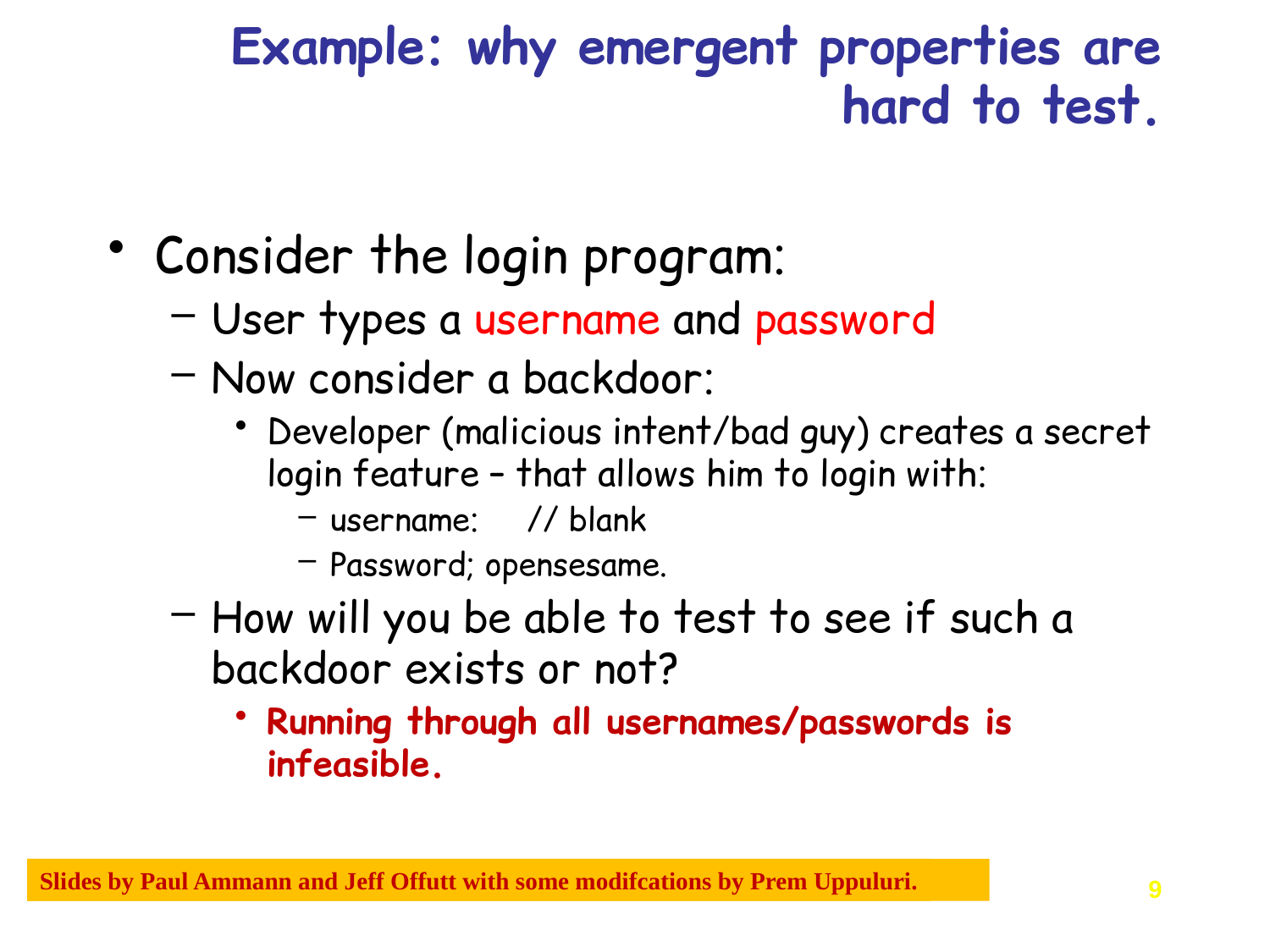

# Example: why emergent properties are hard to test.

Consider the login program:
User types a username and password
Now consider a backdoor:
Developer (malicious intent/bad guy) creates a secret login feature – that allows him to login with:
username:     // blank
Password; opensesame.
How will you be able to test to see if such a backdoor exists or not?
Running through all usernames/passwords is infeasible.
Slides by Paul Ammann and Jeff Offutt with some modifcations by Prem Uppuluri.
© Ammann & Offutt
9